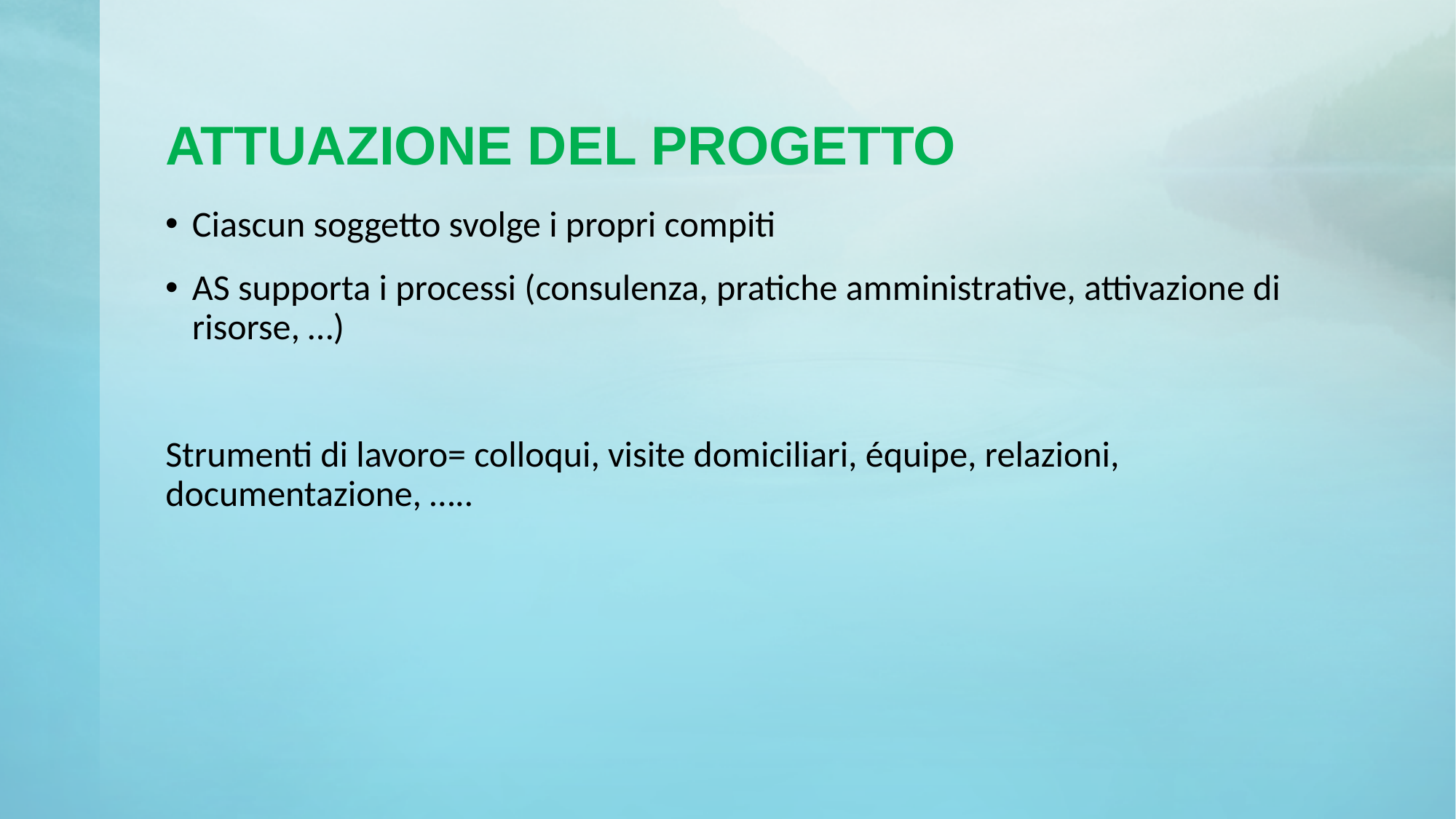

# ATTUAZIONE DEL PROGETTO
Ciascun soggetto svolge i propri compiti
AS supporta i processi (consulenza, pratiche amministrative, attivazione di risorse, …)

Strumenti di lavoro= colloqui, visite domiciliari, équipe, relazioni, documentazione, …..